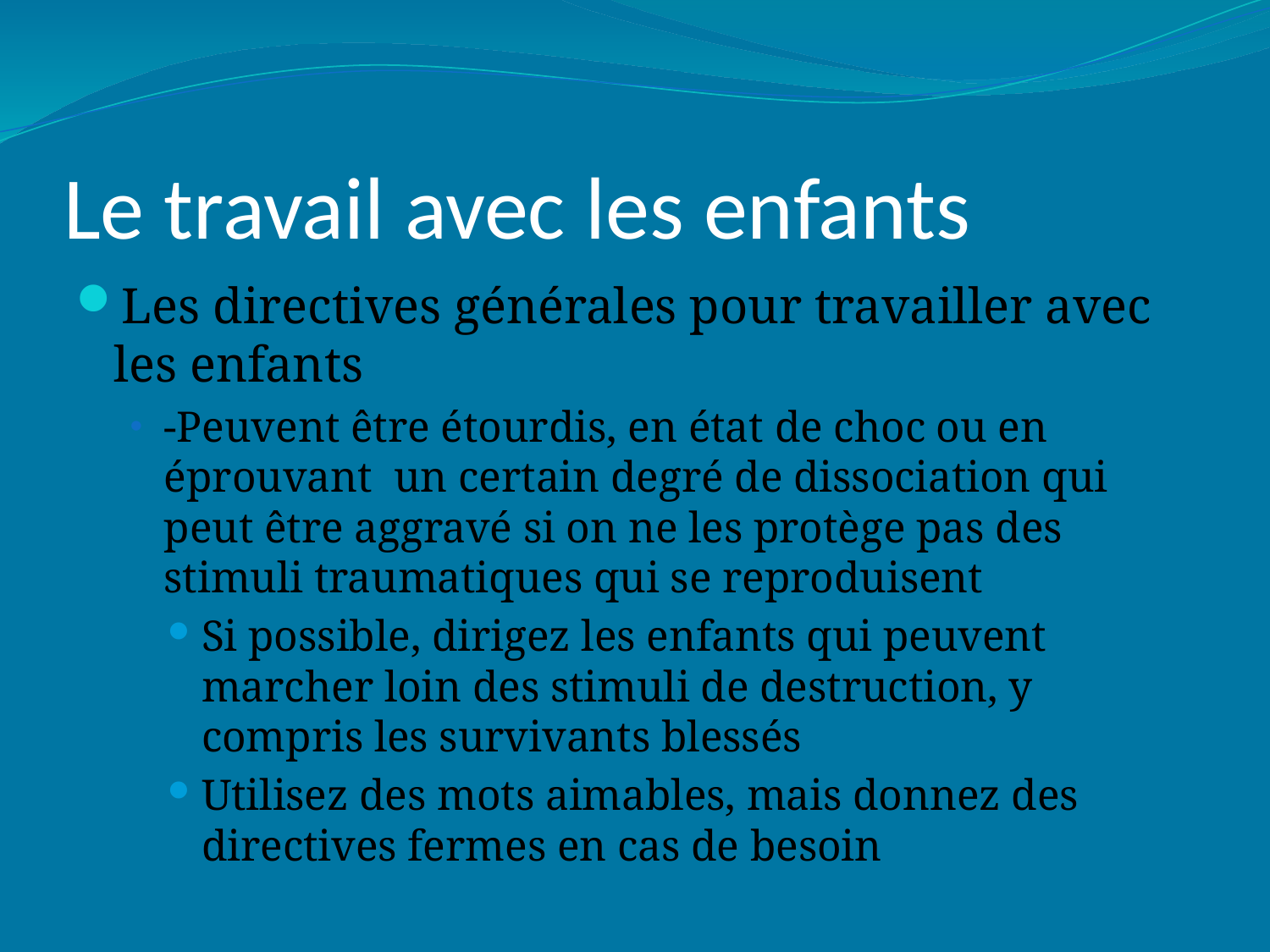

# Le travail avec les enfants
Les directives générales pour travailler avec les enfants
-Peuvent être étourdis, en état de choc ou en éprouvant  un certain degré de dissociation qui peut être aggravé si on ne les protège pas des  stimuli traumatiques qui se reproduisent
Si possible, dirigez les enfants qui peuvent marcher loin des stimuli de destruction, y compris les survivants blessés
Utilisez des mots aimables, mais donnez des directives fermes en cas de besoin